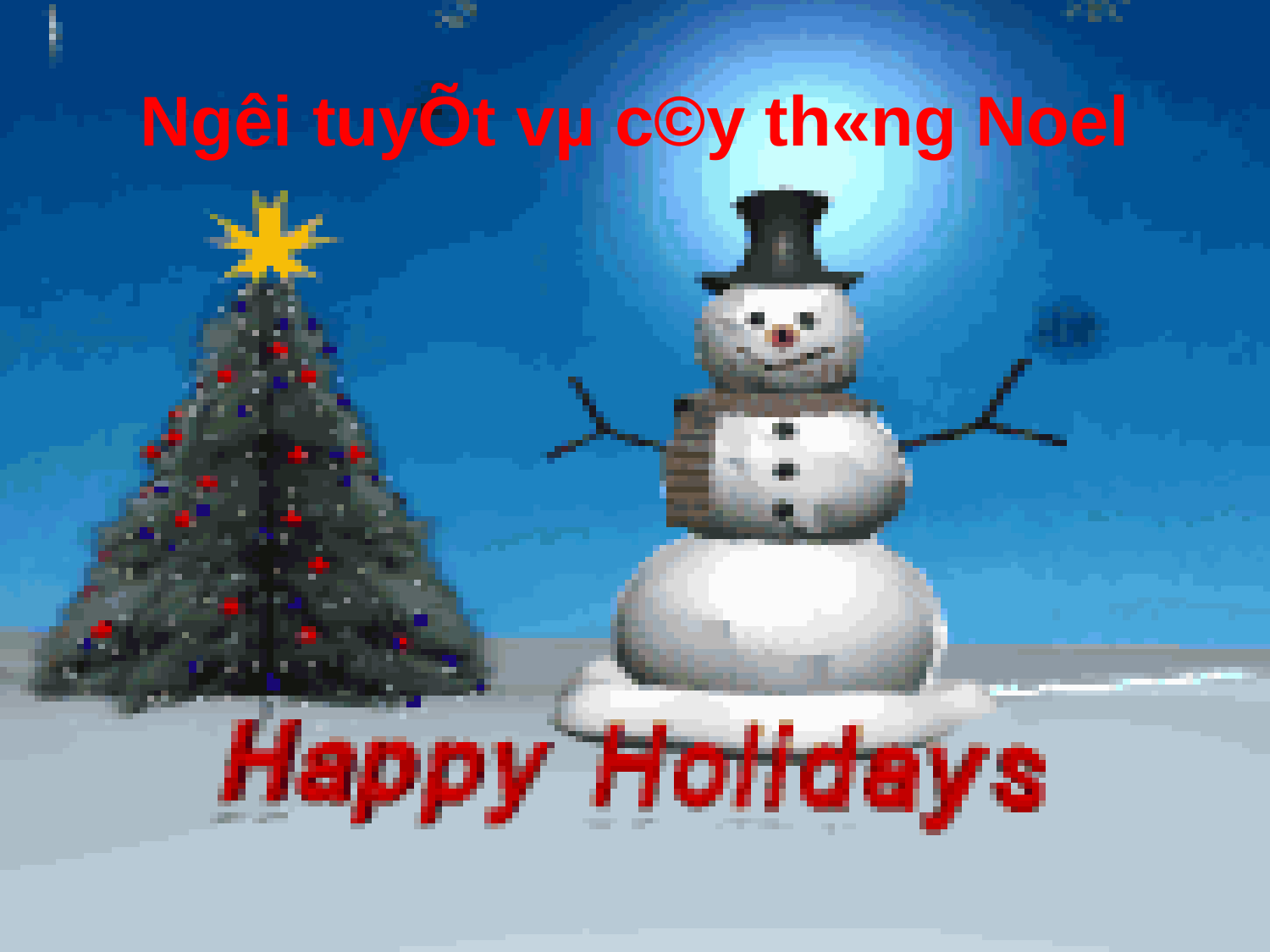

# Ng­êi tuyÕt vµ c©y th«ng Noel